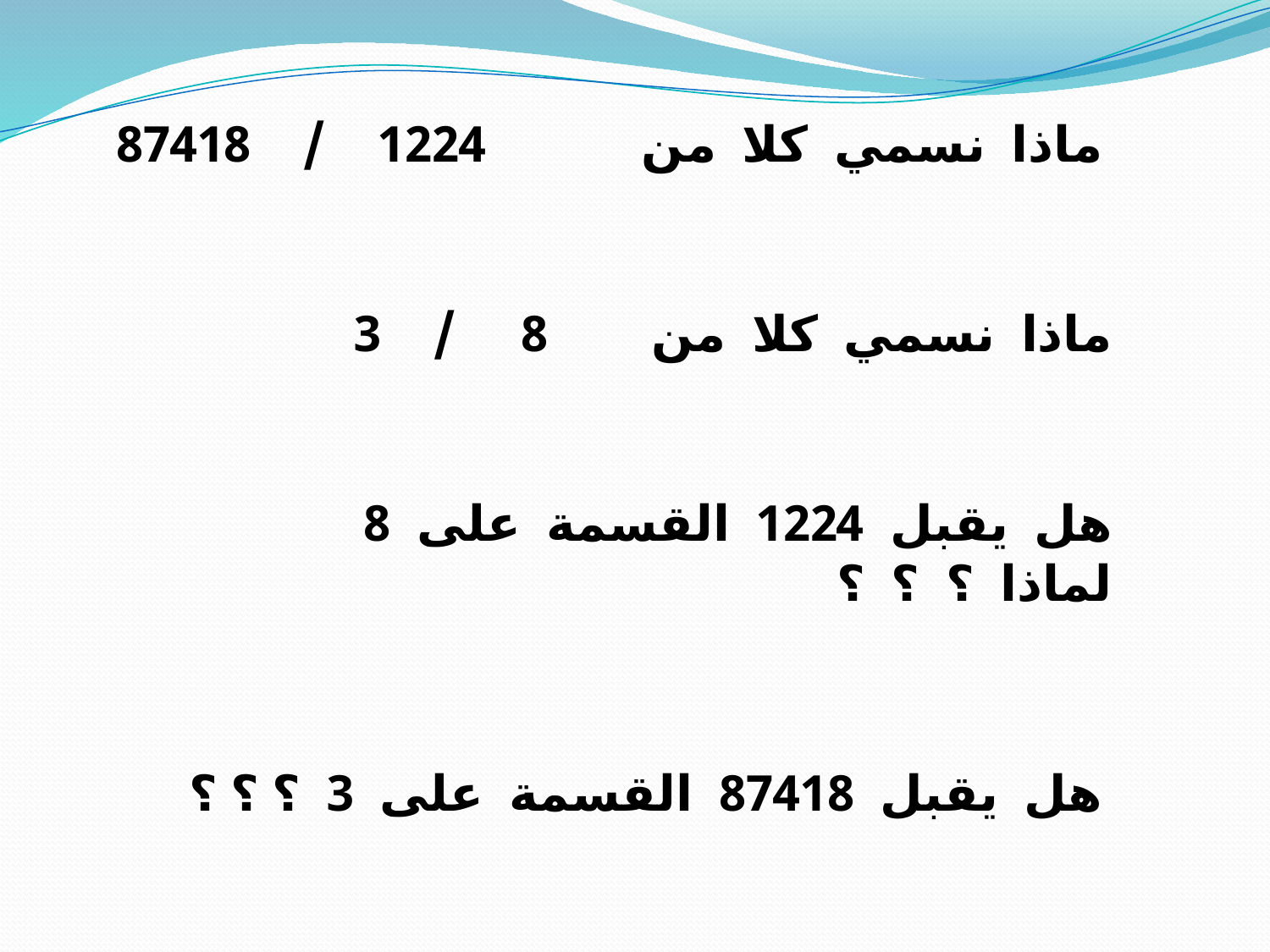

ماذا  نسمي  كلا  من            1224    /    87418
ماذا  نسمي  كلا  من        8     /    3
هل  يقبل  1224  القسمة  على  8    لماذا  ؟  ؟  ؟
هل  يقبل  87418  القسمة  على  3  ؟ ؟ ؟